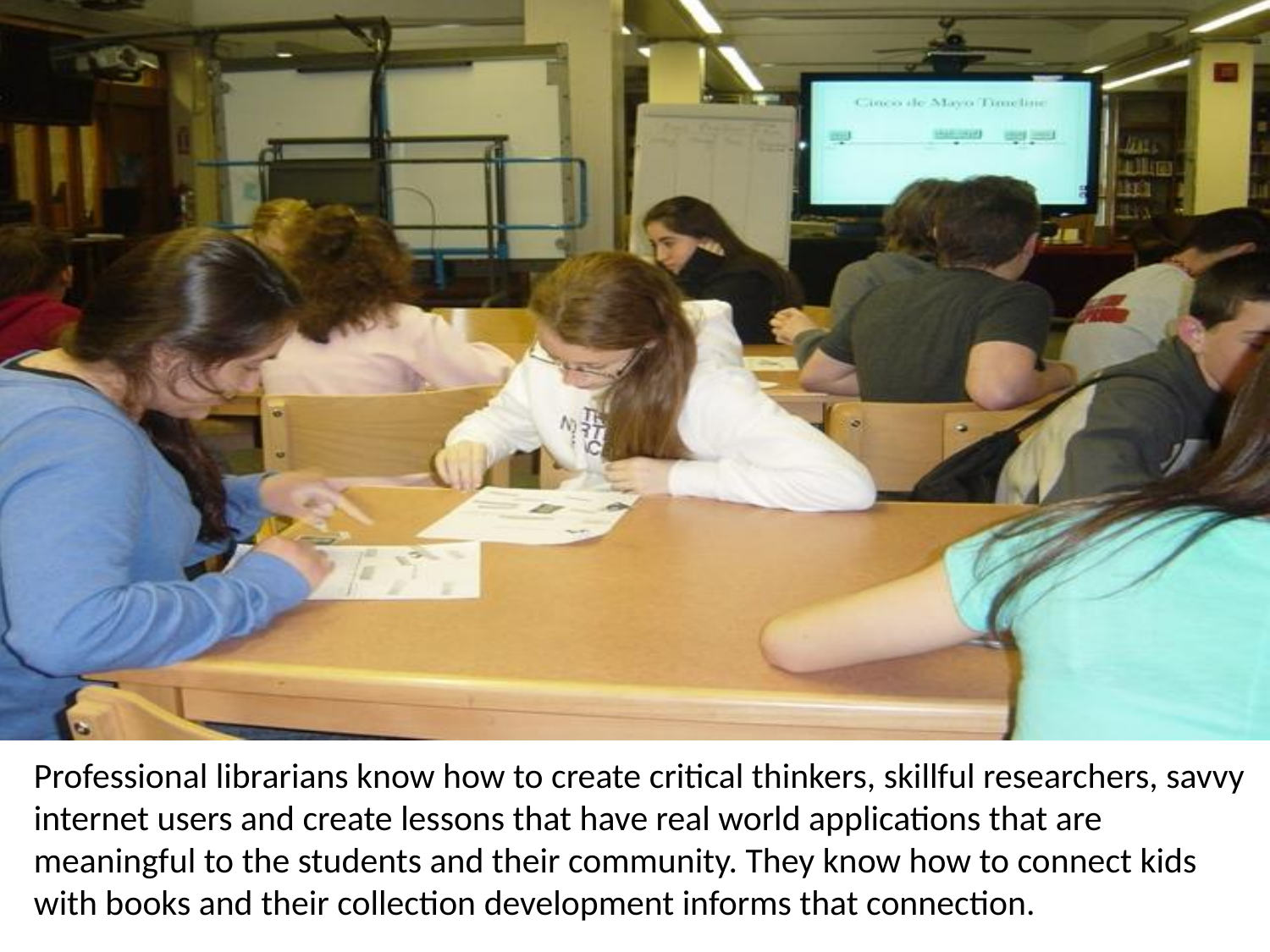

Professional librarians know how to create critical thinkers, skillful researchers, savvy internet users and create lessons that have real world applications that are meaningful to the students and their community. They know how to connect kids with books and their collection development informs that connection.